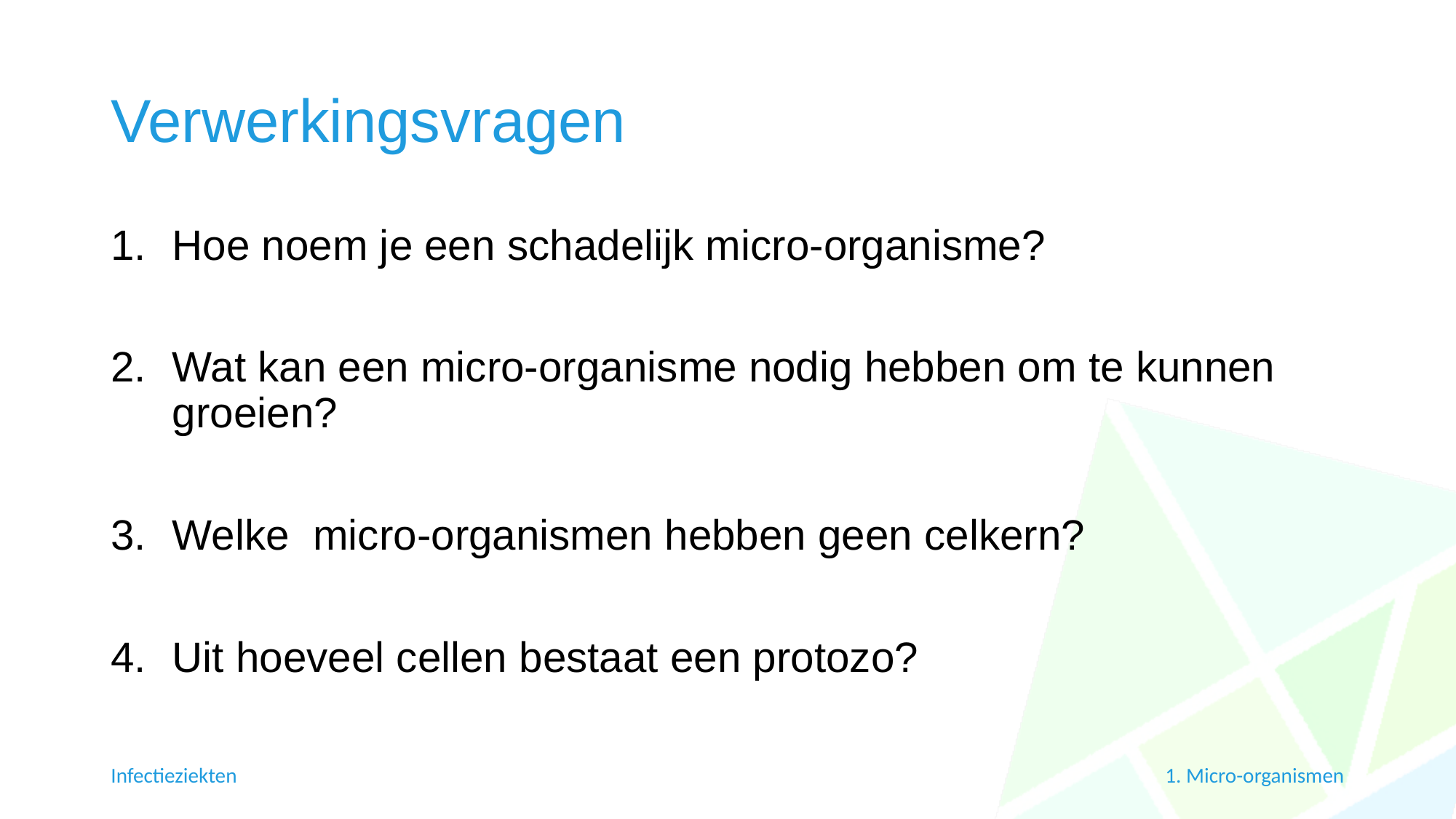

# Verwerkingsvragen
Hoe noem je een schadelijk micro-organisme?

Wat kan een micro-organisme nodig hebben om te kunnen groeien?

Welke  micro-organismen hebben geen celkern?

Uit hoeveel cellen bestaat een protozo?
Infectieziekten
1. Micro-organismen